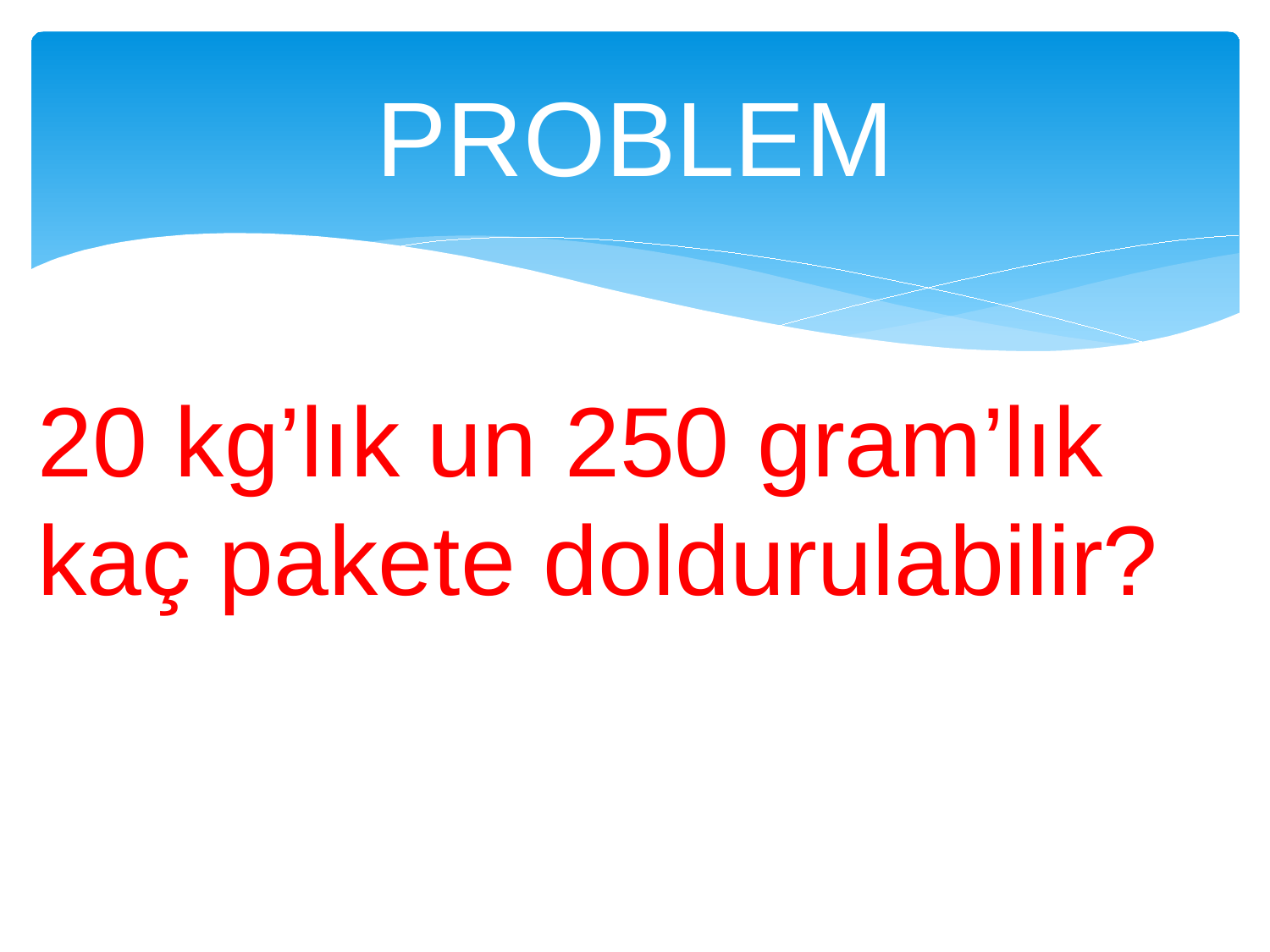

# PROBLEM
20 kg’lık un 250 gram’lık kaç pakete doldurulabilir?